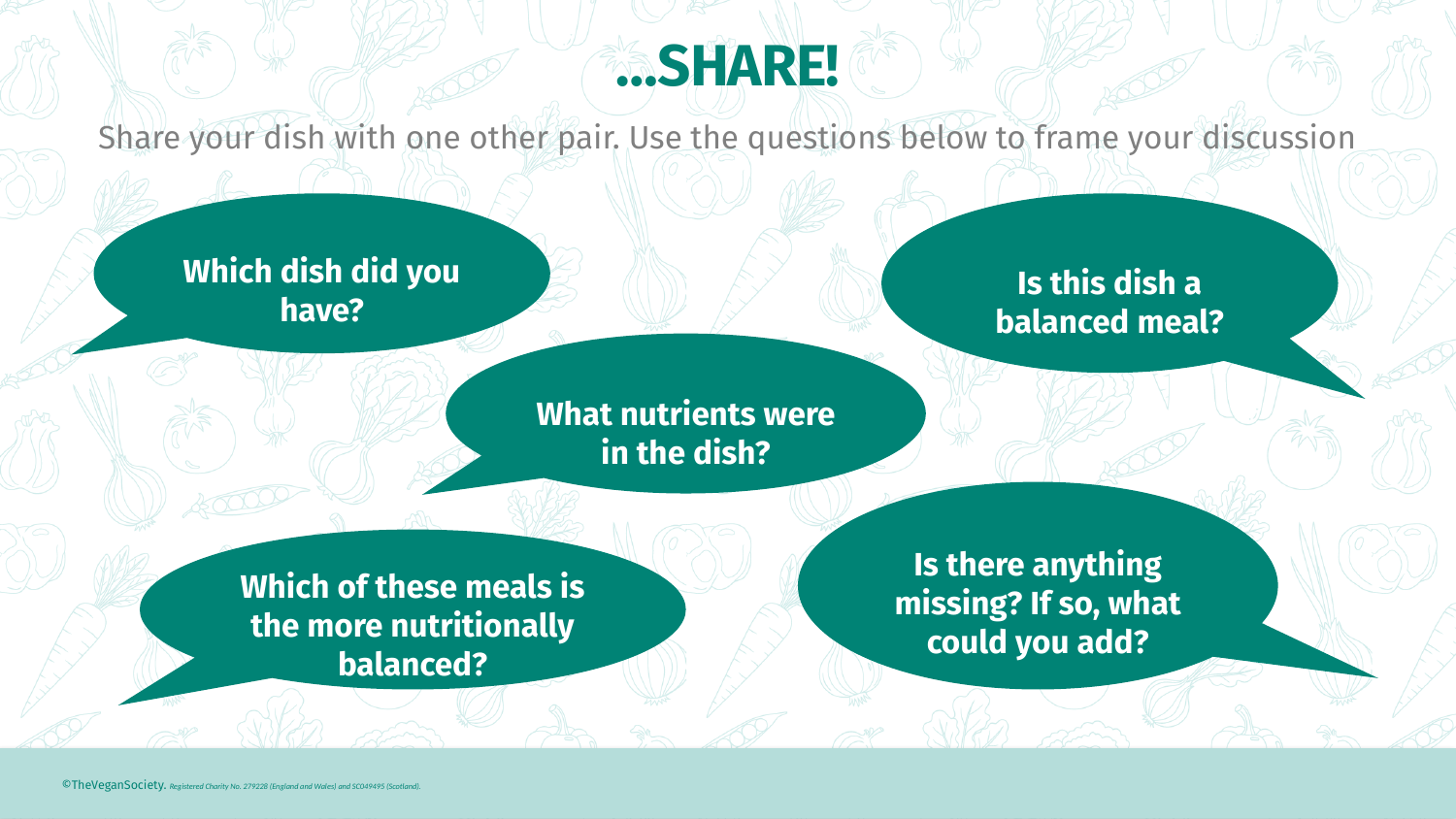

# …SHARE!
Share your dish with one other pair. Use the questions below to frame your discussion

Which dish did you have?

Is this dish a balanced meal?

What nutrients were in the dish?

Is there anything missing? If so, what could you add?

Which of these meals is the more nutritionally balanced?